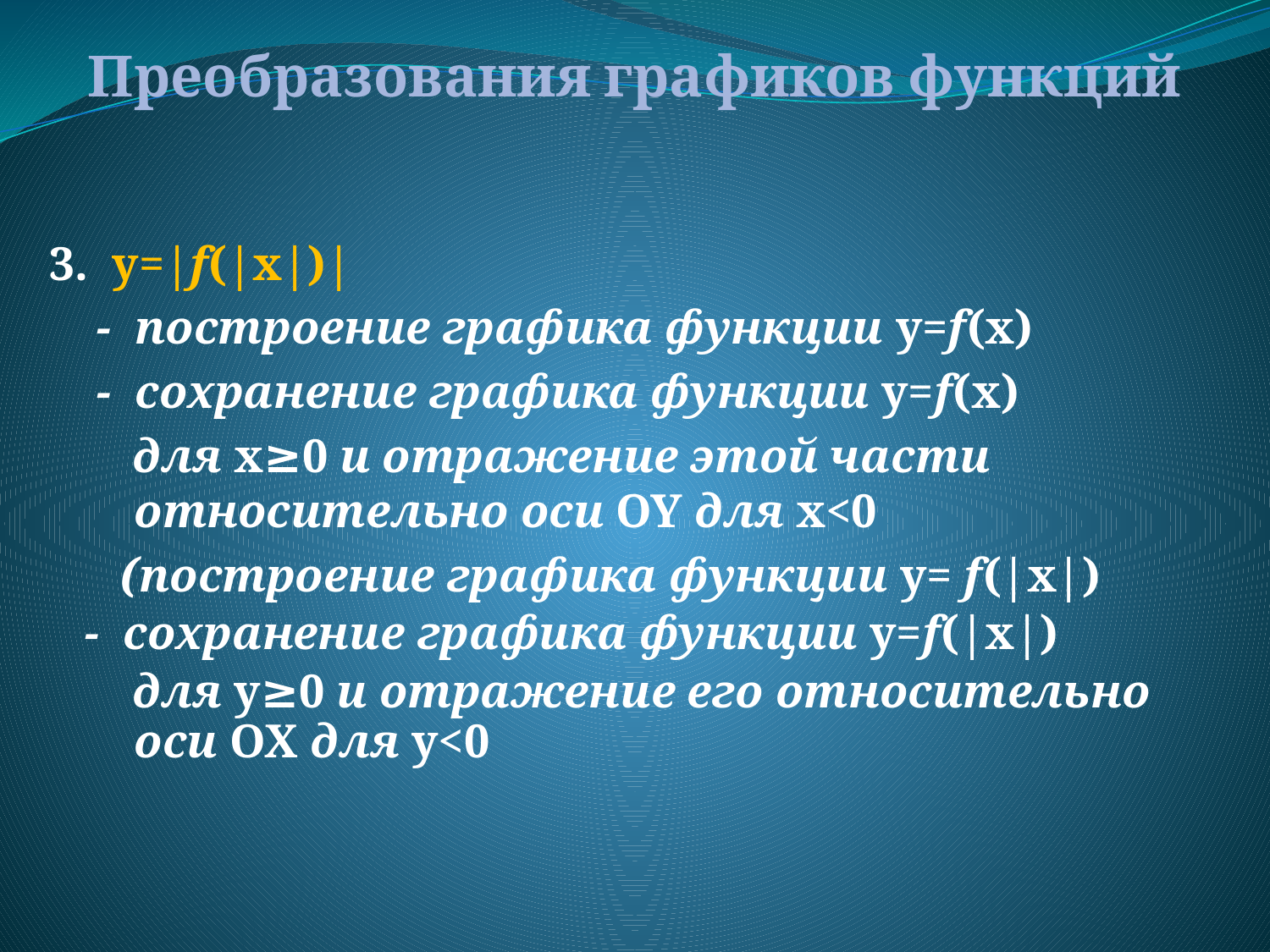

# Преобразования графиков функций
3.  y=|f(|x|)|
    -  построение графика функции y=f(x)
    -  сохранение графика функции y=f(x)
       для x≥0 и отражение этой части относительно оси OY для x<0
      (построение графика функции y= f(|x|)
   -  сохранение графика функции y=f(|x|)
       для y≥0 и отражение его относительно оси OX для y<0